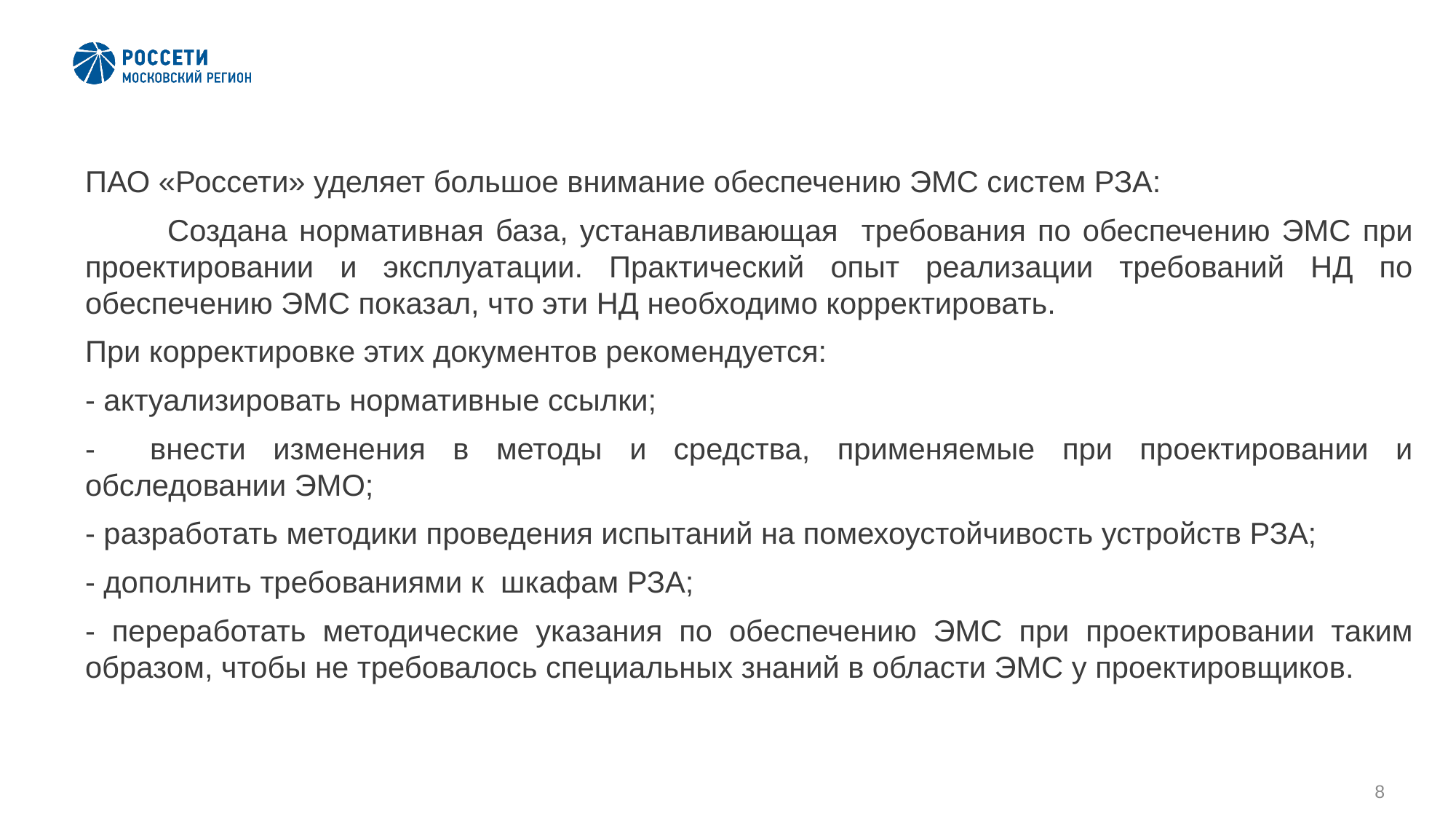

ПАО «Россети» уделяет большое внимание обеспечению ЭМС систем РЗА:
       Создана нормативная база, устанавливающая  требования по обеспечению ЭМС при проектировании и эксплуатации. Практический опыт реализации требований НД по обеспечению ЭМС показал, что эти НД необходимо корректировать.
При корректировке этих документов рекомендуется:
- актуализировать нормативные ссылки;
-  внести изменения в методы и средства, применяемые при проектировании и обследовании ЭМО;
- разработать методики проведения испытаний на помехоустойчивость устройств РЗА;
- дополнить требованиями к  шкафам РЗА;
- переработать методические указания по обеспечению ЭМС при проектировании таким образом, чтобы не требовалось специальных знаний в области ЭМС у проектировщиков.